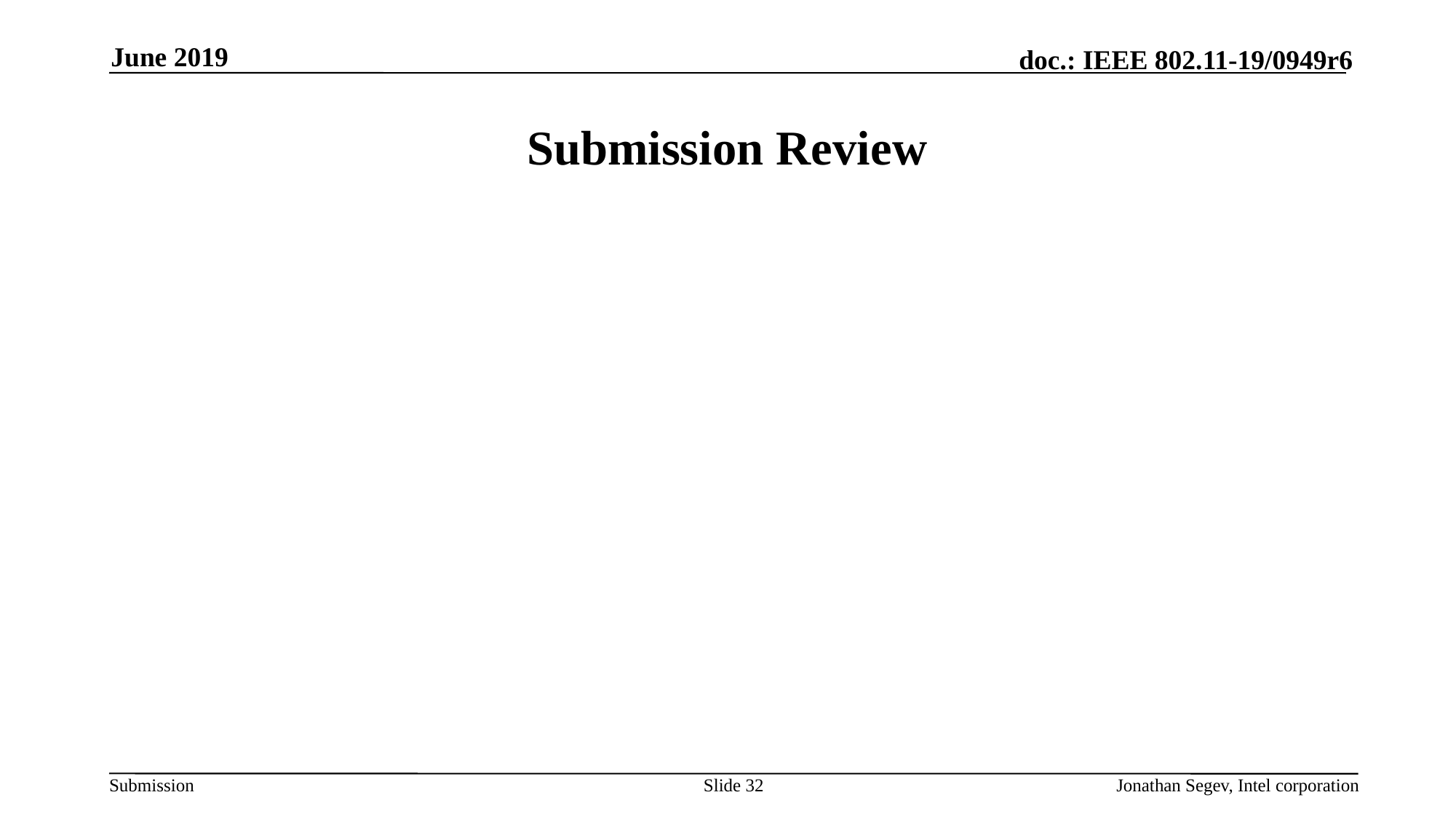

June 2019
# Submission Review

Slide 32
Jonathan Segev, Intel corporation